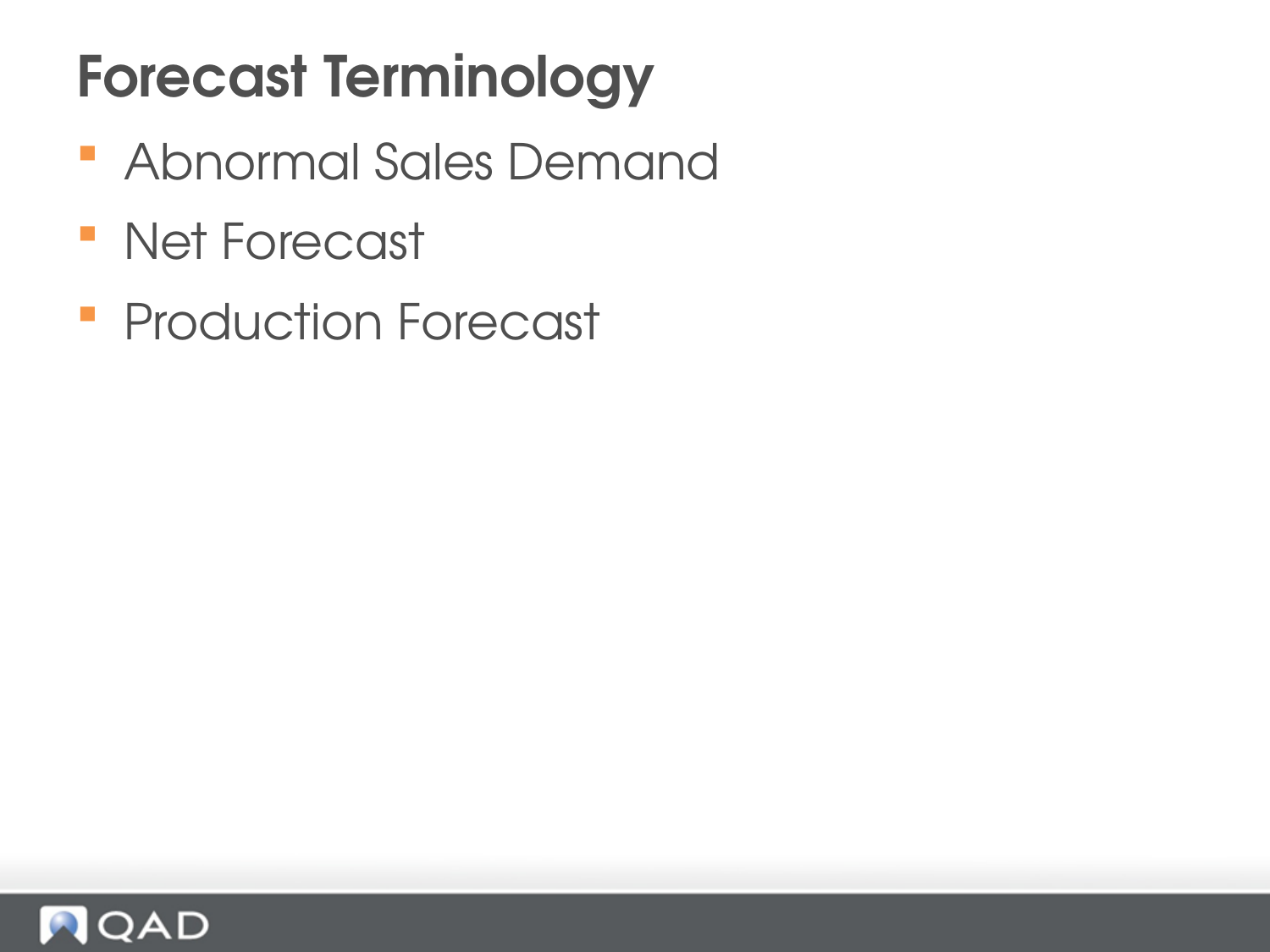

# Forecast Terminology
Abnormal Sales Demand
Net Forecast
Production Forecast